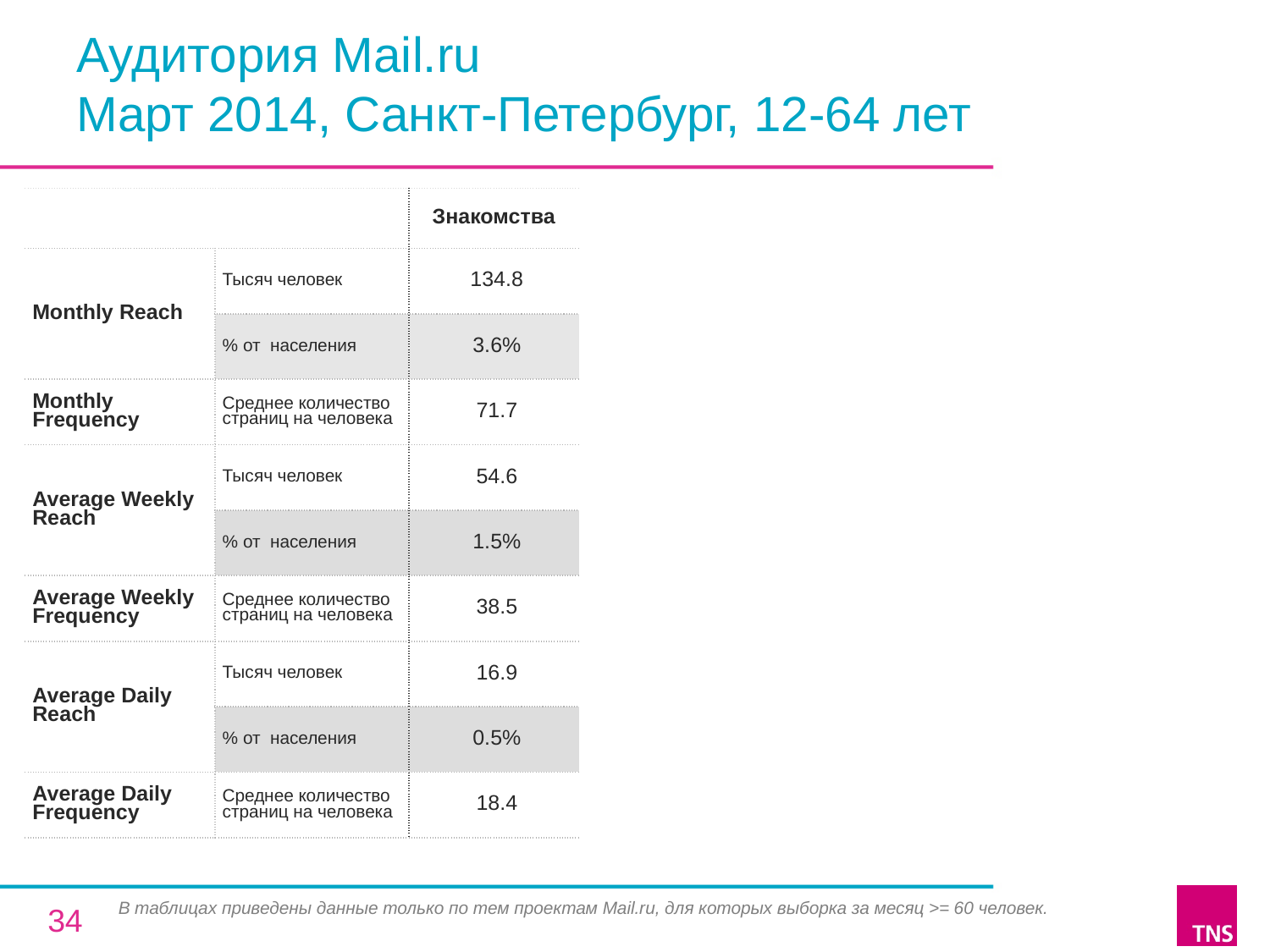

# Аудитория Mail.ru Март 2014, Санкт-Петербург, 12-64 лет
|  |  | Знакомства |
| --- | --- | --- |
| Monthly Reach | Тысяч человек | 134.8 |
|  | % от населения | 3.6% |
| Monthly Frequency | Среднее количество страниц на человека | 71.7 |
| Average Weekly Reach | Тысяч человек | 54.6 |
|  | % от населения | 1.5% |
| Average Weekly Frequency | Среднее количество страниц на человека | 38.5 |
| Average Daily Reach | Тысяч человек | 16.9 |
|  | % от населения | 0.5% |
| Average Daily Frequency | Среднее количество страниц на человека | 18.4 |
В таблицах приведены данные только по тем проектам Mail.ru, для которых выборка за месяц >= 60 человек.
34